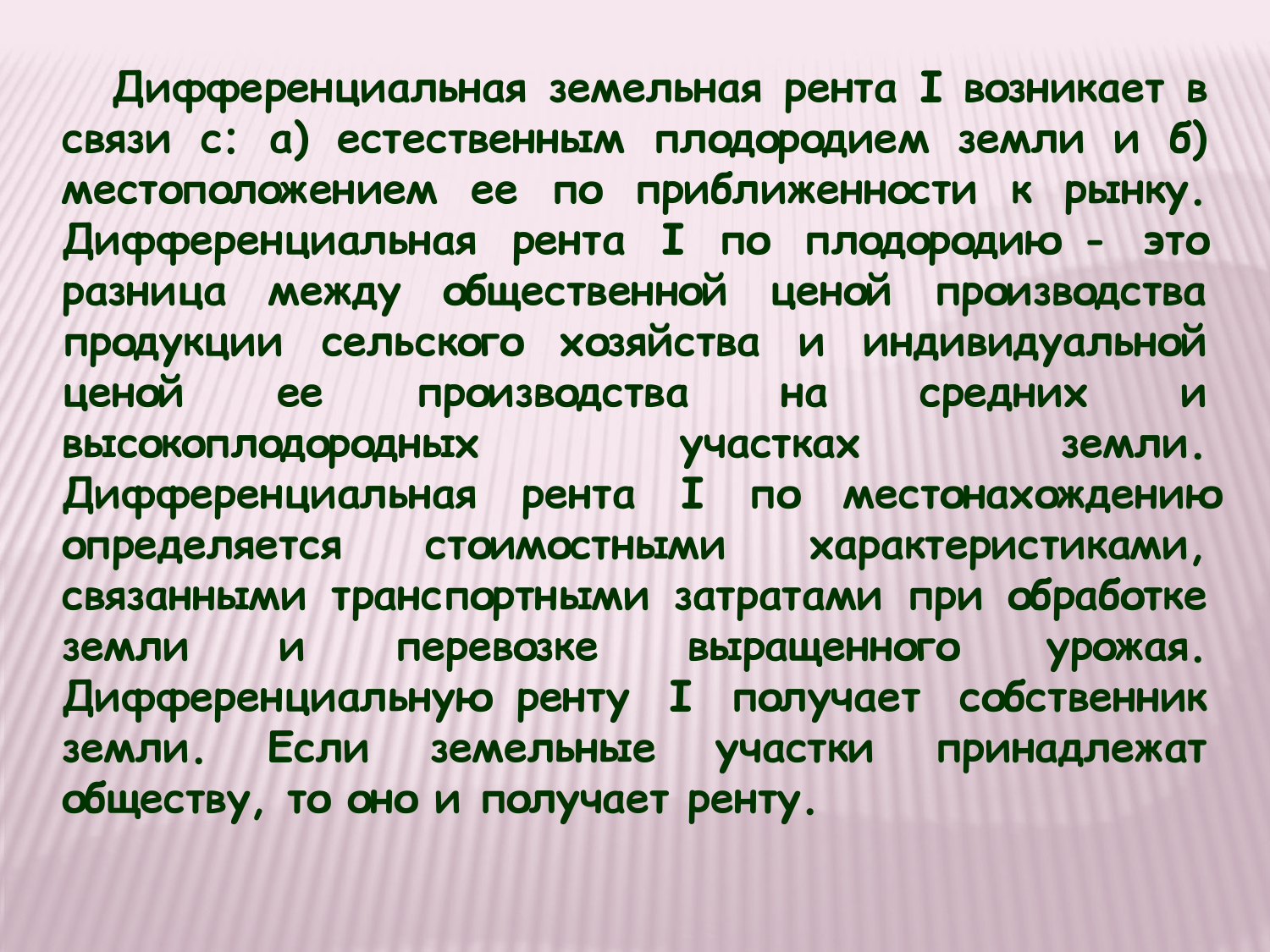

Дифференциальная земельная рента I возникает в связи с: а) естественным плодородием земли и б) местоположением ее по приближенности к рынку. Дифференциальная рента I по плодородию - это разница между общественной ценой производства продукции сельского хозяйства и индивидуальной ценой ее производства на средних и высокоплодородных участках земли. Дифференциальная рента I по местонахождению определяется стоимостными характеристиками, связанными транспортными затратами при обработке земли и перевозке выращенного урожая. Дифференциальную ренту I получает собственник земли. Если земельные участки принадлежат обществу, то оно и получает ренту.